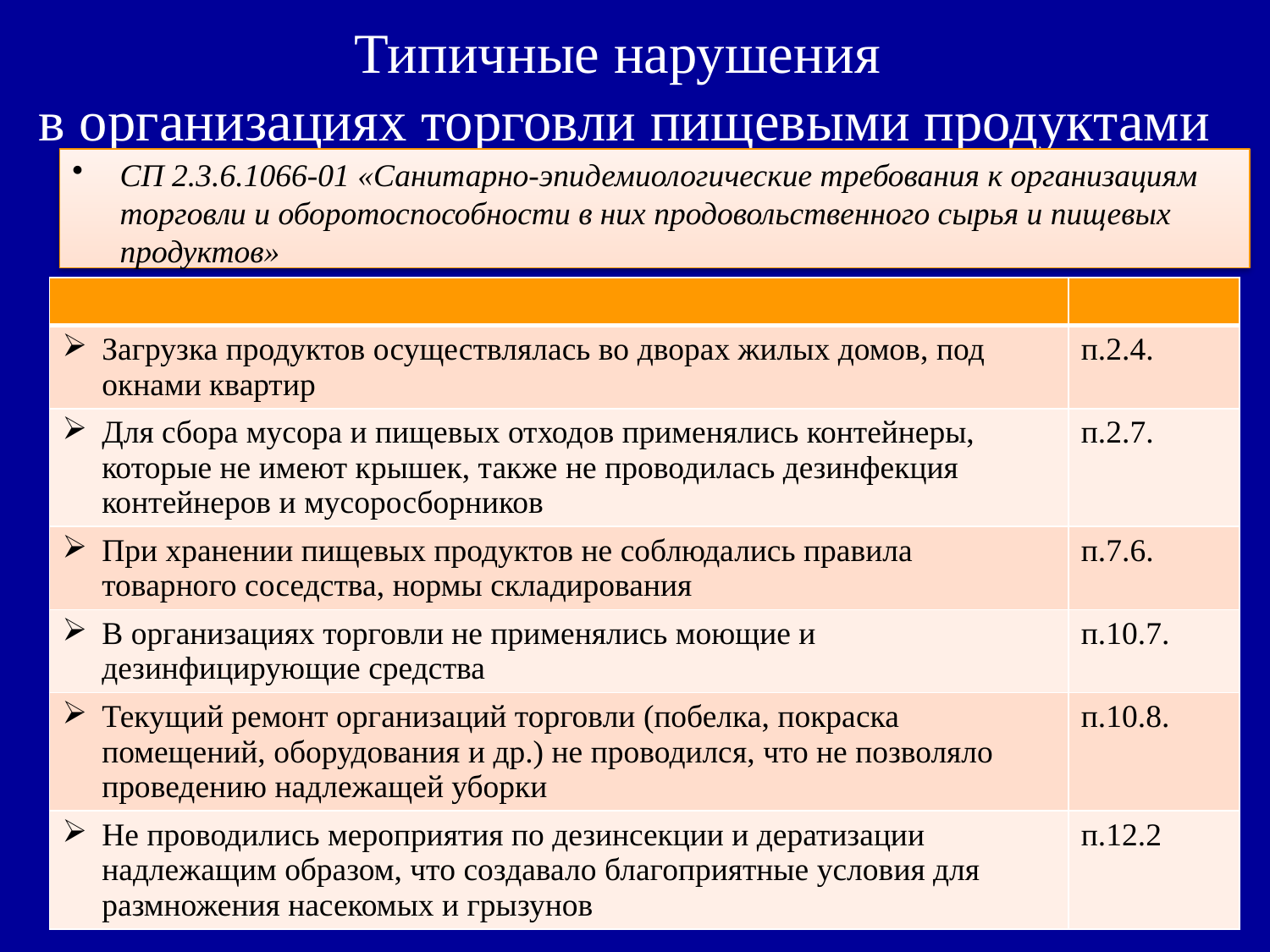

# Типичные нарушения в организациях торговли пищевыми продуктами
СП 2.3.6.1066-01 «Санитарно-эпидемиологические требования к организациям торговли и оборотоспособности в них продовольственного сырья и пищевых продуктов»
|  |  |
| --- | --- |
| Загрузка продуктов осуществлялась во дворах жилых домов, под окнами квартир | п.2.4. |
| Для сбора мусора и пищевых отходов применялись контейнеры, которые не имеют крышек, также не проводилась дезинфекция контейнеров и мусоросборников | п.2.7. |
| При хранении пищевых продуктов не соблюдались правила товарного соседства, нормы складирования | п.7.6. |
| В организациях торговли не применялись моющие и дезинфицирующие средства | п.10.7. |
| Текущий ремонт организаций торговли (побелка, покраска помещений, оборудования и др.) не проводился, что не позволяло проведению надлежащей уборки | п.10.8. |
| Не проводились мероприятия по дезинсекции и дератизации надлежащим образом, что создавало благоприятные условия для размножения насекомых и грызунов | п.12.2 |
5